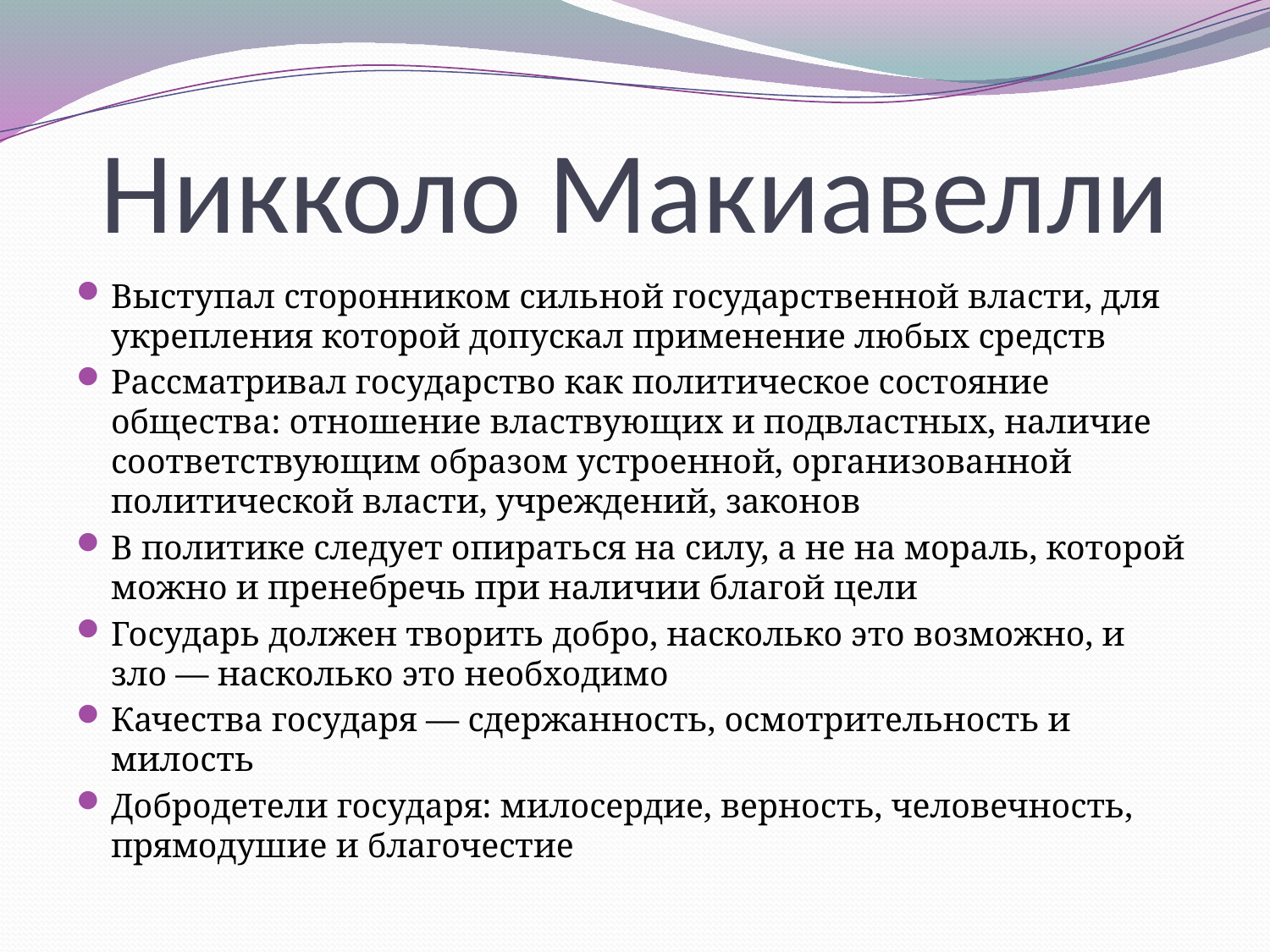

# Никколо Макиавелли
Выступал сторонником сильной государственной власти, для укрепления которой допускал применение любых средств
Рассматривал государство как политическое состояние общества: отношение властвующих и подвластных, наличие соответствующим образом устроенной, организованной политической власти, учреждений, законов
В политике следует опираться на силу, а не на мораль, которой можно и пренебречь при наличии благой цели
Государь должен творить добро, насколько это возможно, и зло — насколько это необходимо
Качества государя — сдержанность, осмотрительность и милость
Добродетели государя: милосердие, верность, человечность, прямодушие и благочестие